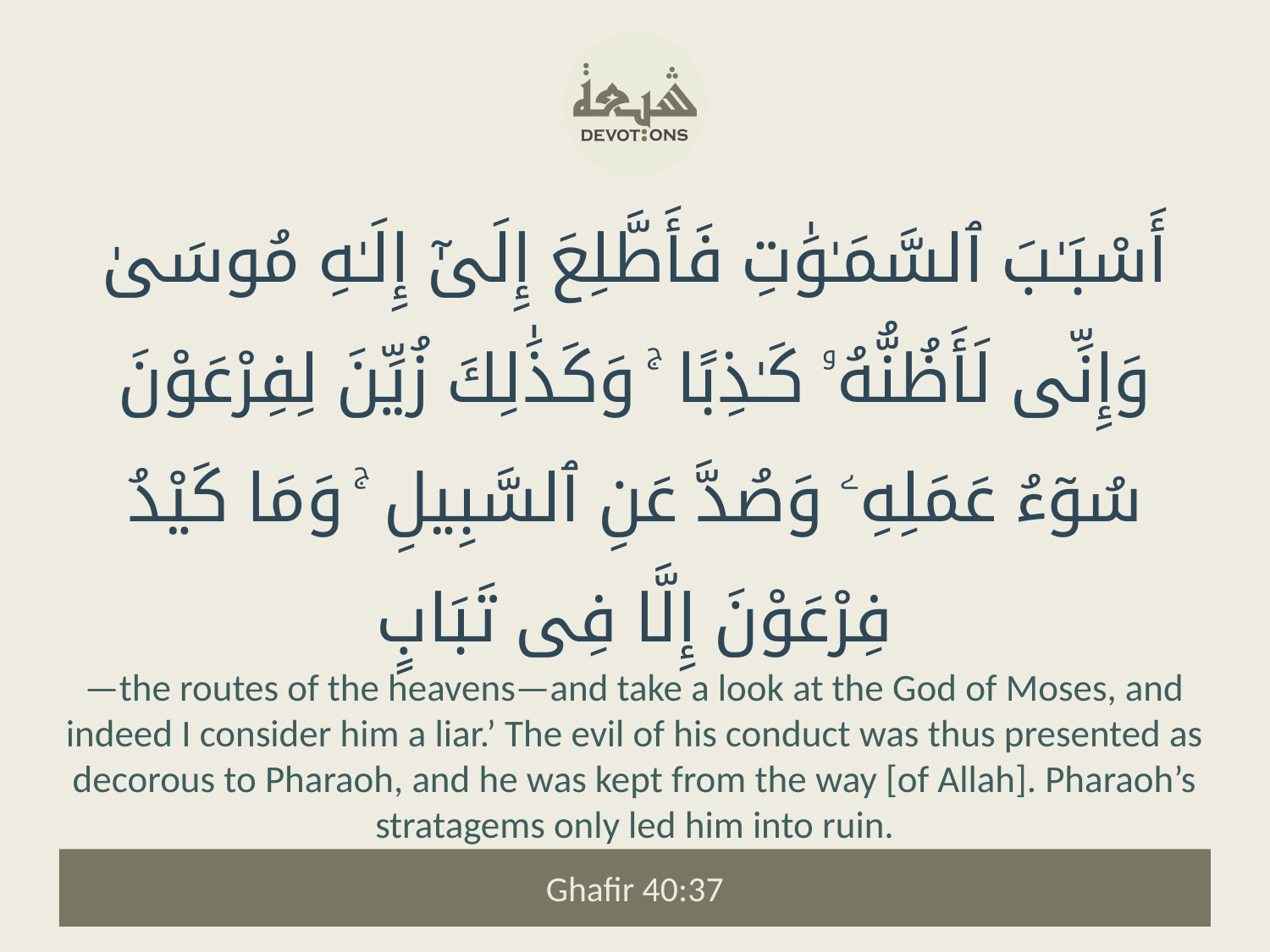

أَسْبَـٰبَ ٱلسَّمَـٰوَٰتِ فَأَطَّلِعَ إِلَىٰٓ إِلَـٰهِ مُوسَىٰ وَإِنِّى لَأَظُنُّهُۥ كَـٰذِبًا ۚ وَكَذَٰلِكَ زُيِّنَ لِفِرْعَوْنَ سُوٓءُ عَمَلِهِۦ وَصُدَّ عَنِ ٱلسَّبِيلِ ۚ وَمَا كَيْدُ فِرْعَوْنَ إِلَّا فِى تَبَابٍ
—the routes of the heavens—and take a look at the God of Moses, and indeed I consider him a liar.’ The evil of his conduct was thus presented as decorous to Pharaoh, and he was kept from the way [of Allah]. Pharaoh’s stratagems only led him into ruin.
Ghafir 40:37